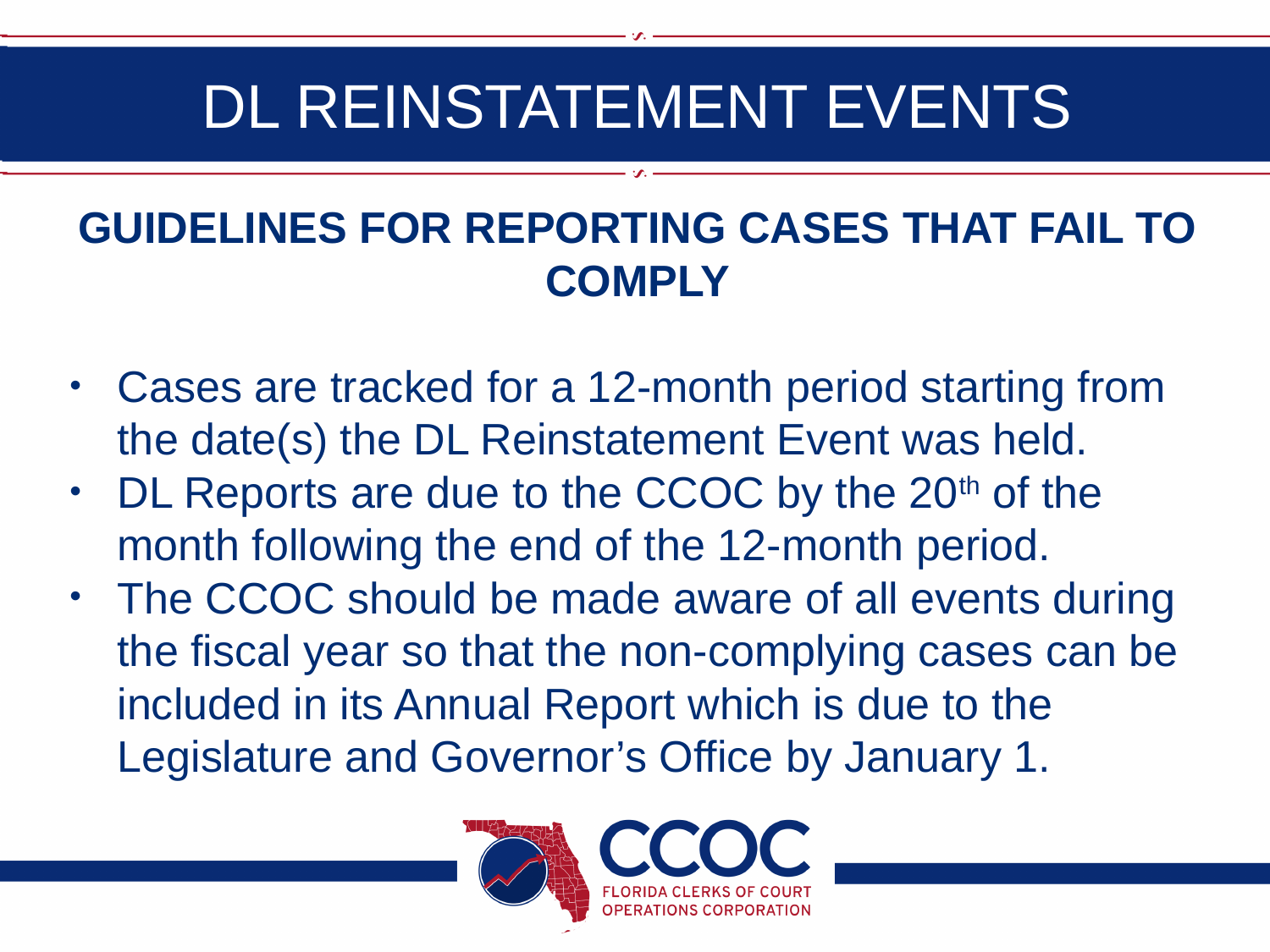

DL REINSTATEMENT EVENTS
GUIDELINES FOR REPORTING CASES THAT FAIL TO COMPLY
Cases are tracked for a 12-month period starting from the date(s) the DL Reinstatement Event was held.
DL Reports are due to the CCOC by the 20th of the month following the end of the 12-month period.
The CCOC should be made aware of all events during the fiscal year so that the non-complying cases can be included in its Annual Report which is due to the Legislature and Governor’s Office by January 1.